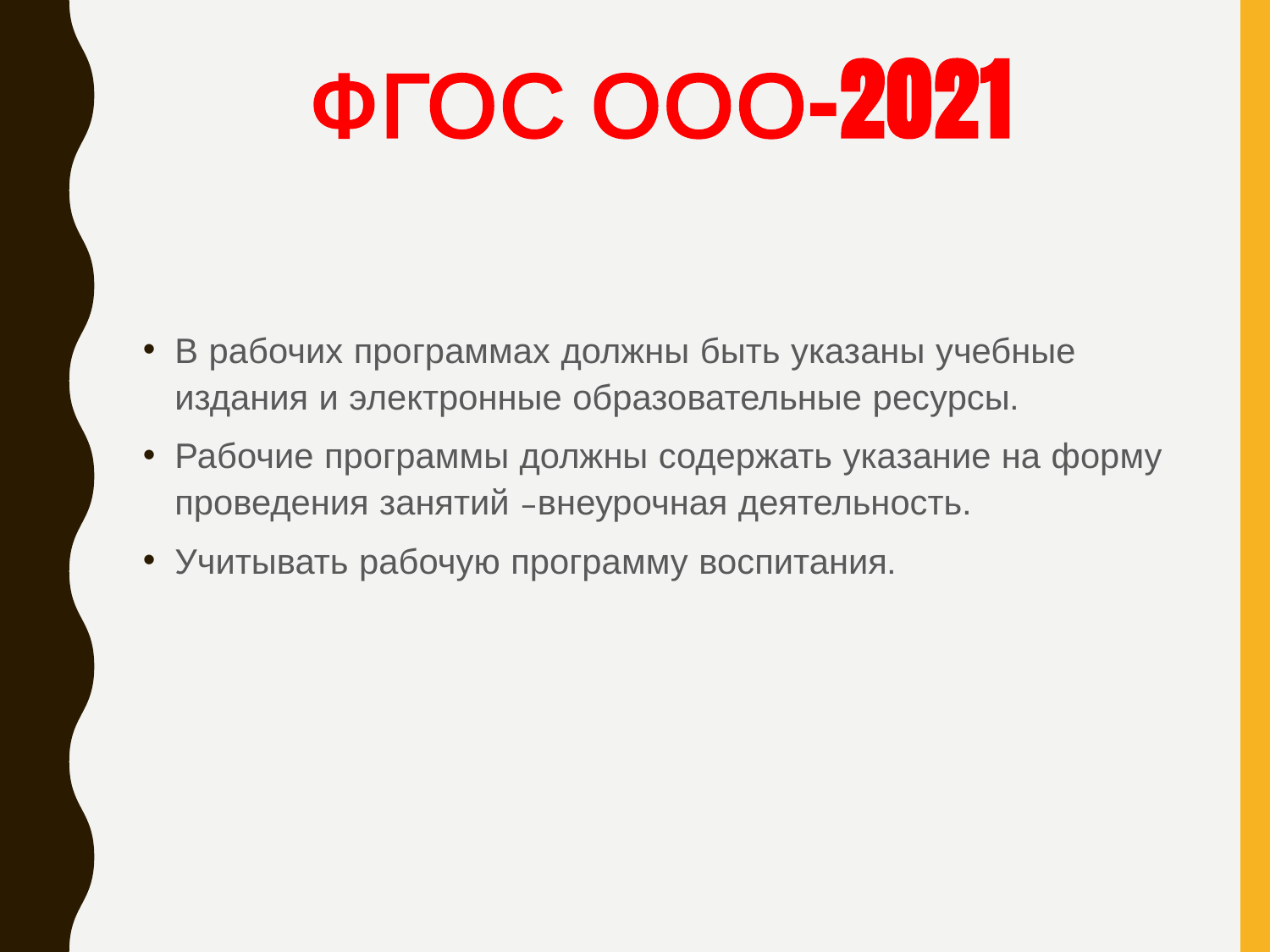

# ФГОС ООО-2021
В рабочих программах должны быть указаны учебные издания и электронные образовательные ресурсы.
Рабочие программы должны содержать указание на форму проведения занятий –внеурочная деятельность.
Учитывать рабочую программу воспитания.